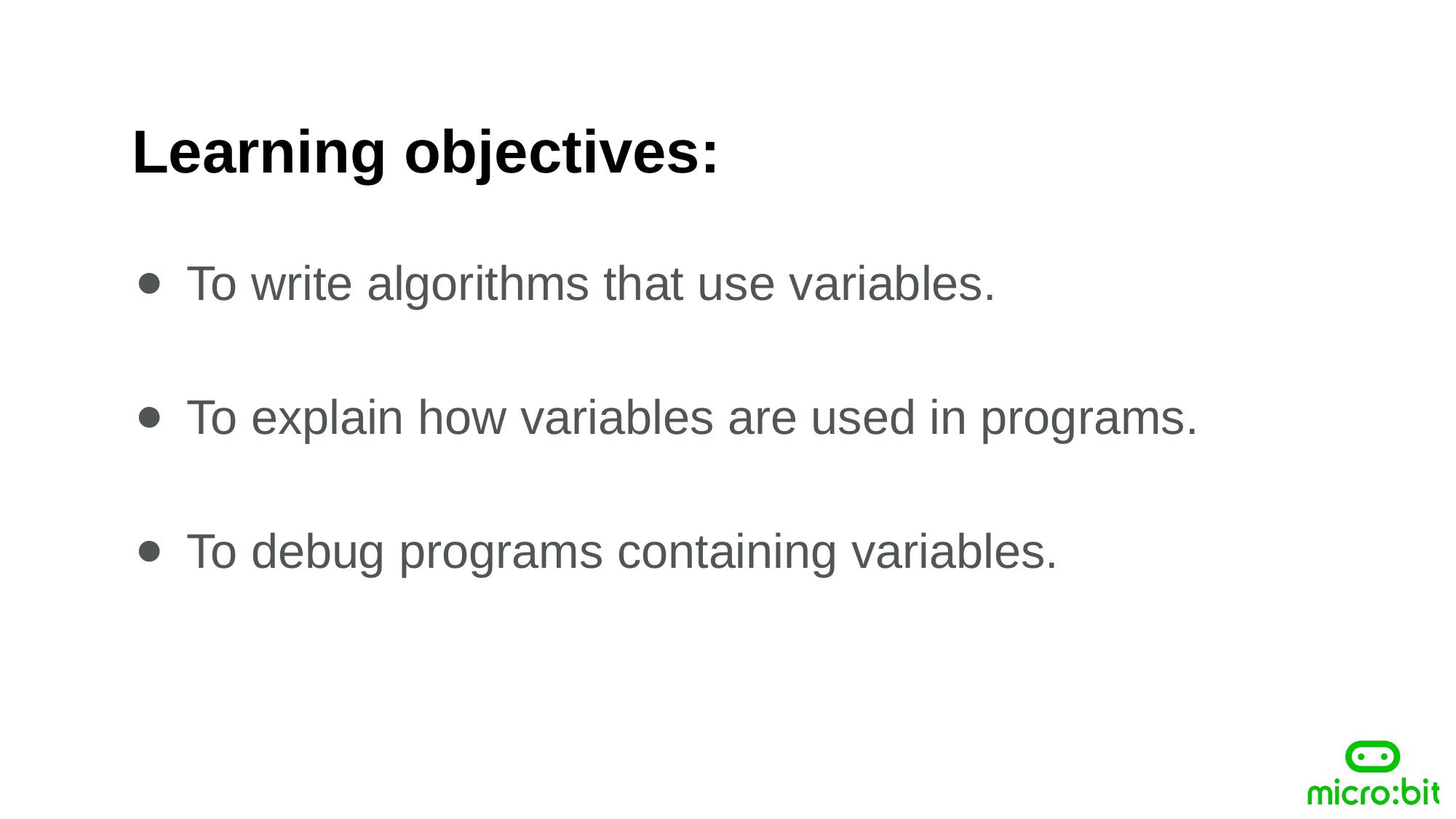

Learning objectives:

To write algorithms that use variables.

To explain how variables are used in programs.

To debug programs containing variables.